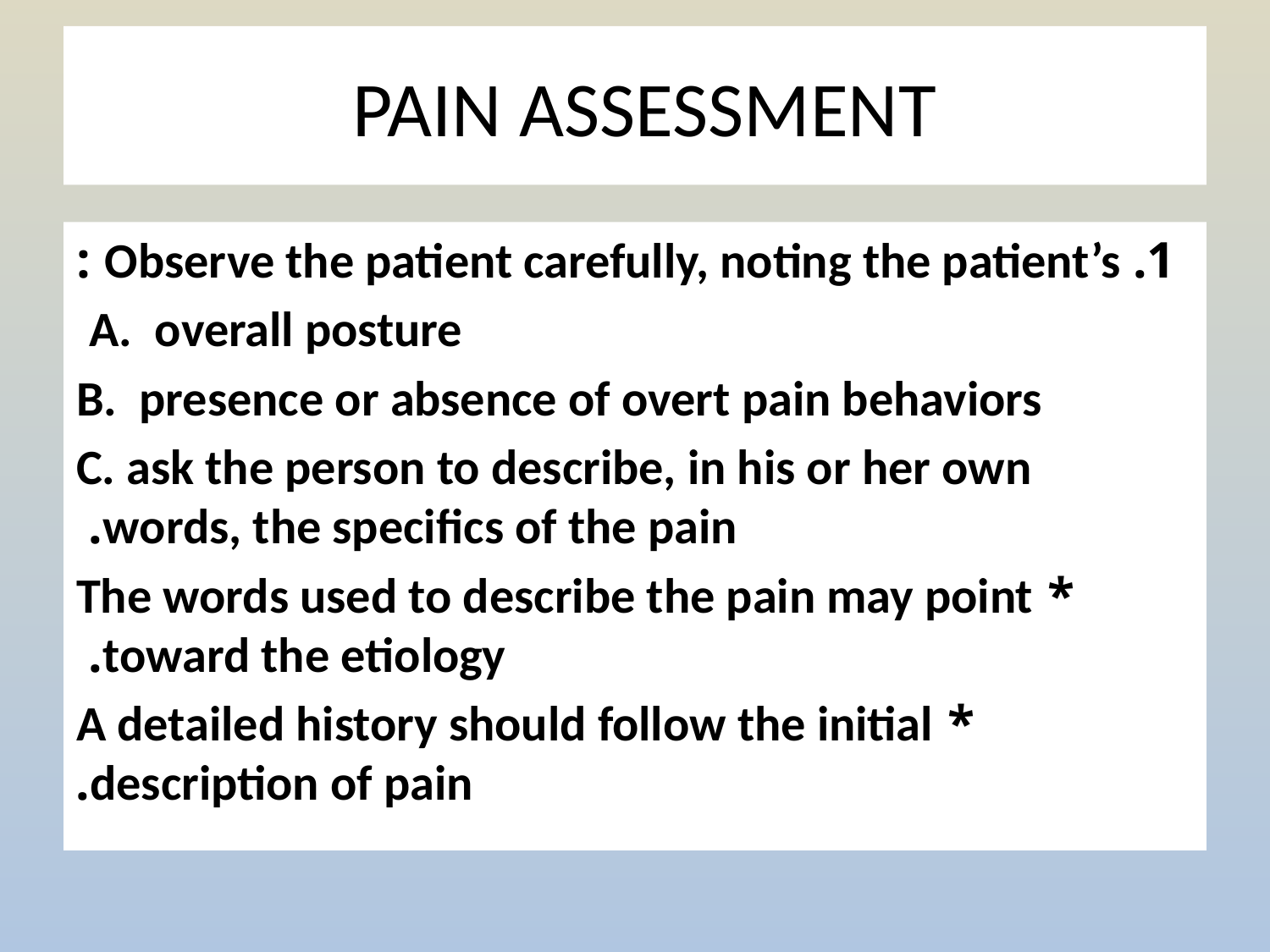

# PAIN ASSESSMENT
1. Observe the patient carefully, noting the patient’s :
    A.  overall posture
    B.  presence or absence of overt pain behaviors
    C. ask the person to describe, in his or her own words, the speciﬁcs of the pain.
* The words used to describe the pain may point toward the etiology.
* A detailed history should follow the initial description of pain.